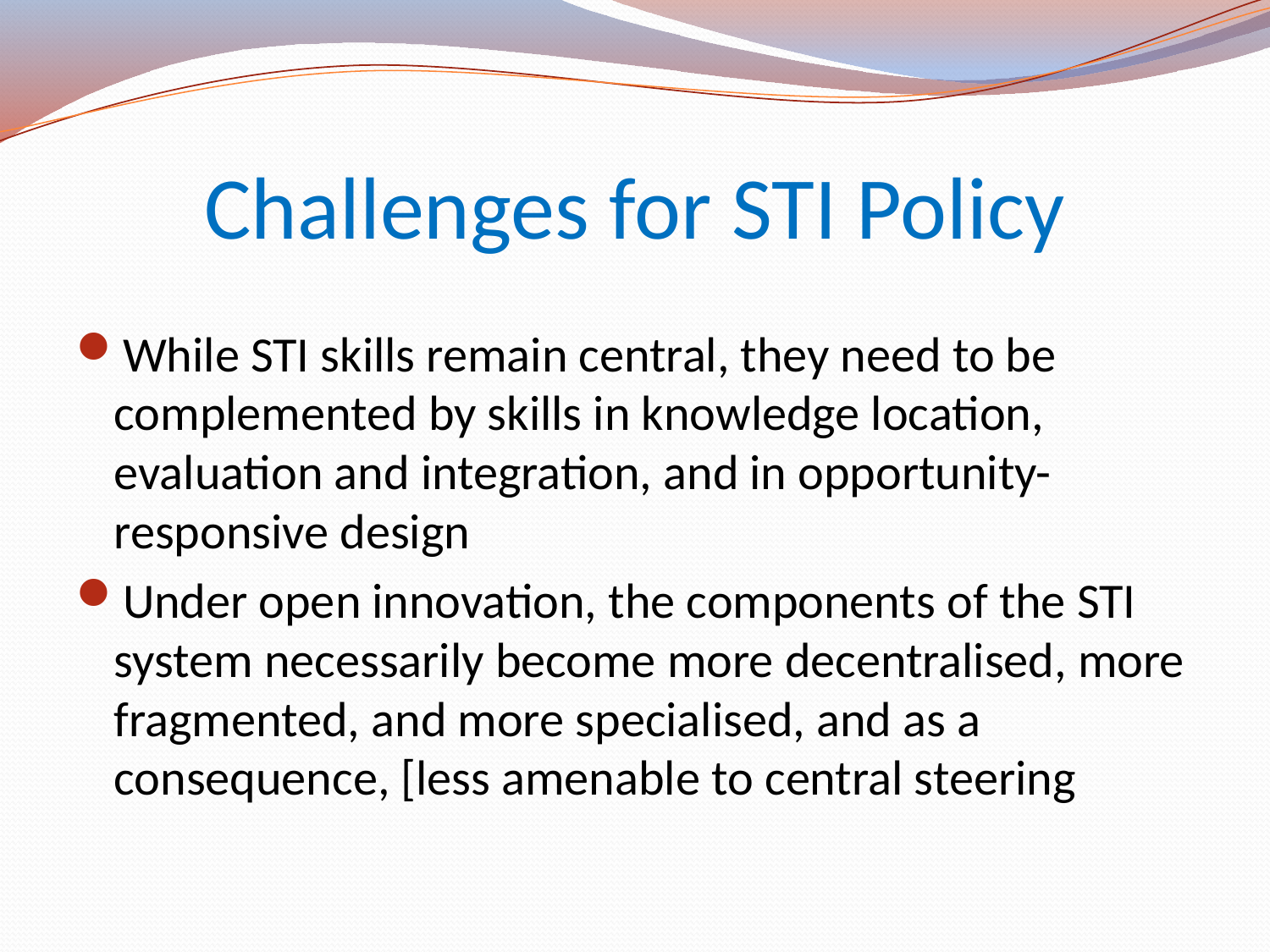

# Challenges for STI Policy
While STI skills remain central, they need to be complemented by skills in knowledge location, evaluation and integration, and in opportunity-responsive design
Under open innovation, the components of the STI system necessarily become more decentralised, more fragmented, and more specialised, and as a consequence, [less amenable to central steering